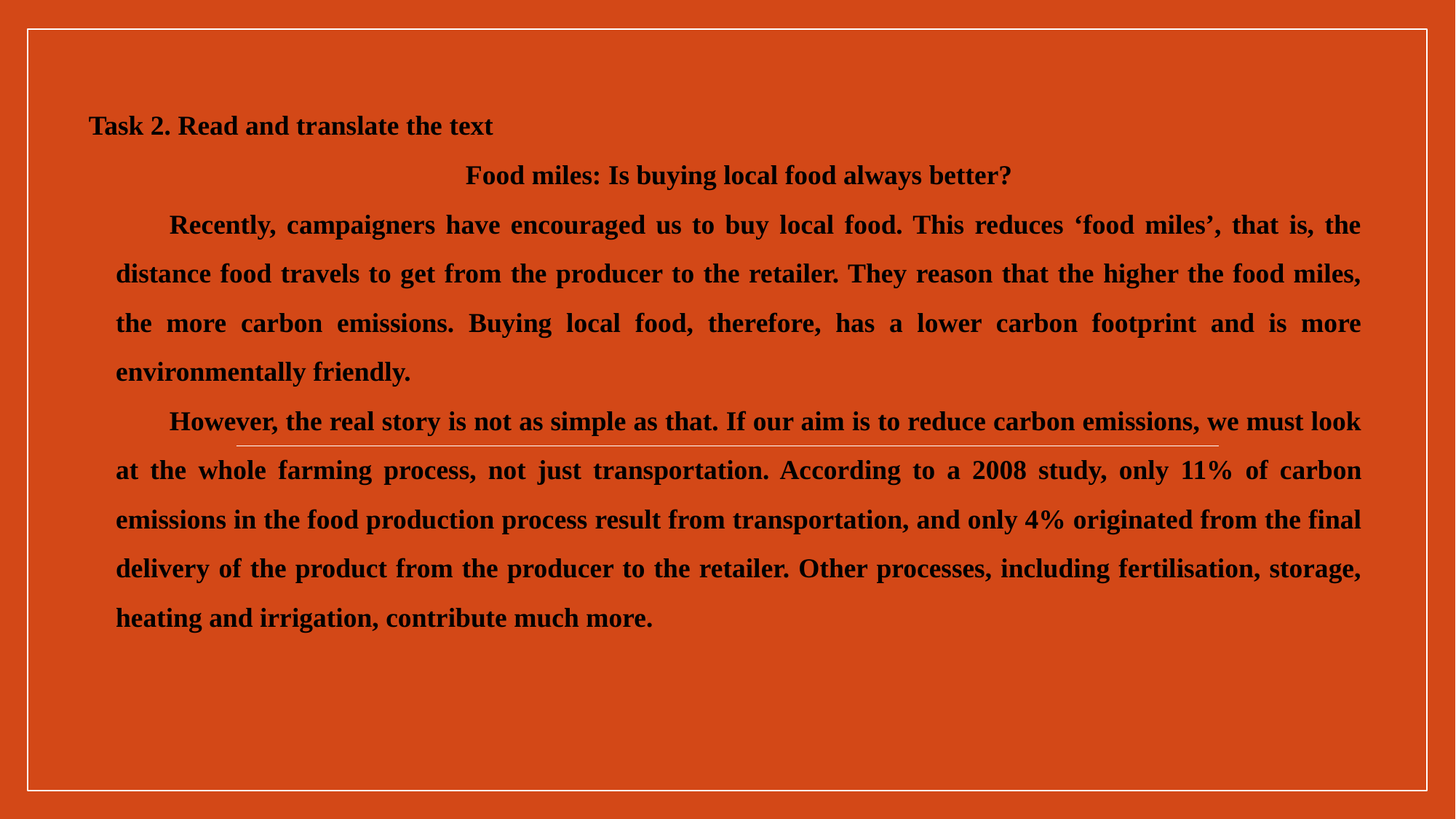

Task 2. Read and translate the text
Food miles: Is buying local food always better?
Recently, campaigners have encouraged us to buy local food. This reduces ‘food miles’, that is, the distance food travels to get from the producer to the retailer. They reason that the higher the food miles, the more carbon emissions. Buying local food, therefore, has a lower carbon footprint and is more environmentally friendly.
However, the real story is not as simple as that. If our aim is to reduce carbon emissions, we must look at the whole farming process, not just transportation. According to a 2008 study, only 11% of carbon emissions in the food production process result from transportation, and only 4% originated from the final delivery of the product from the producer to the retailer. Other processes, including fertilisation, storage, heating and irrigation, contribute much more.